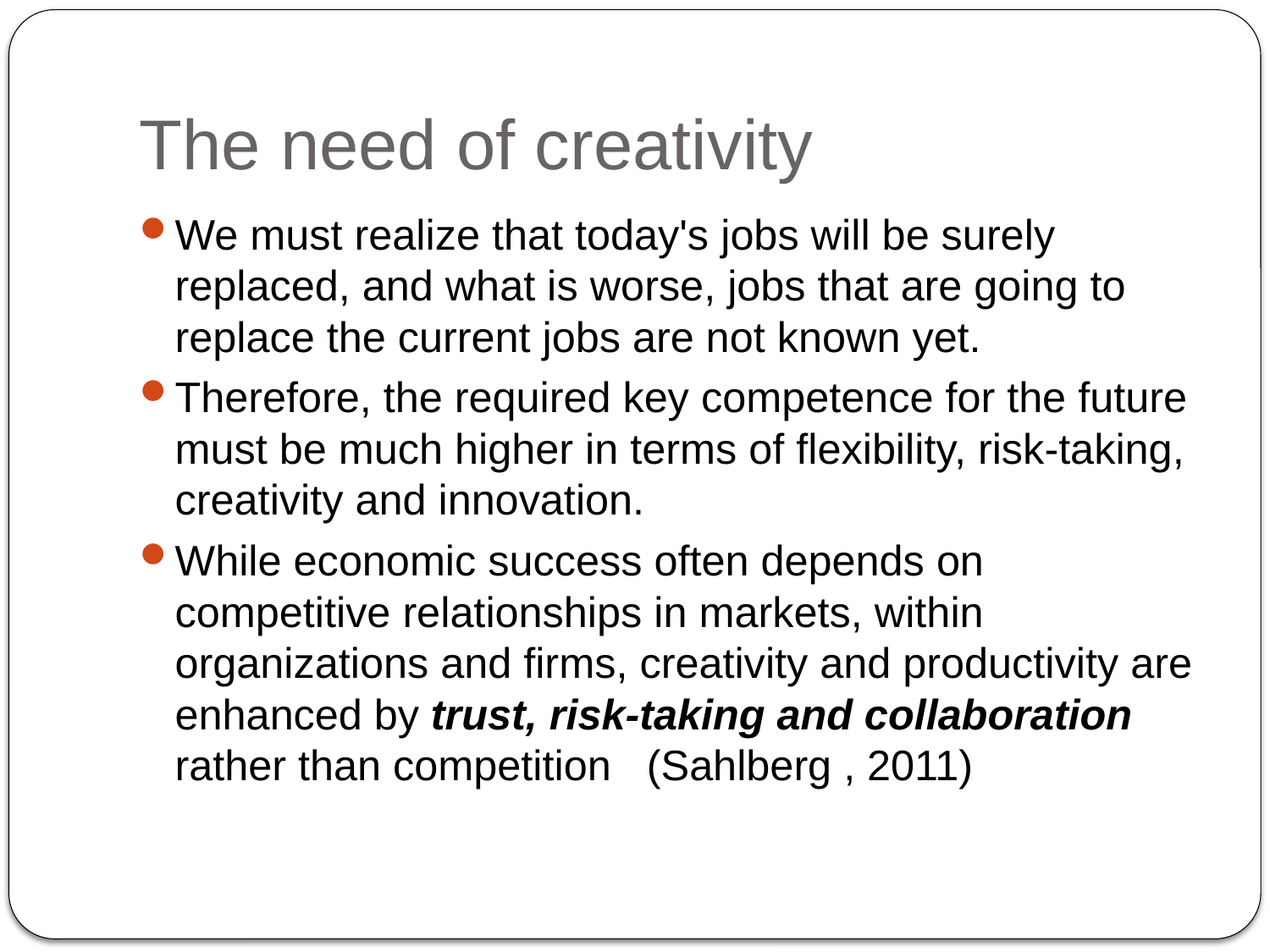

# The need of creativity
We must realize that today's jobs will be surely replaced, and what is worse, jobs that are going to replace the current jobs are not known yet.
Therefore, the required key competence for the future must be much higher in terms of flexibility, risk-taking, creativity and innovation.
While economic success often depends on competitive relationships in markets, within organizations and firms, creativity and productivity are enhanced by trust, risk-taking and collaboration rather than competition   (Sahlberg , 2011)